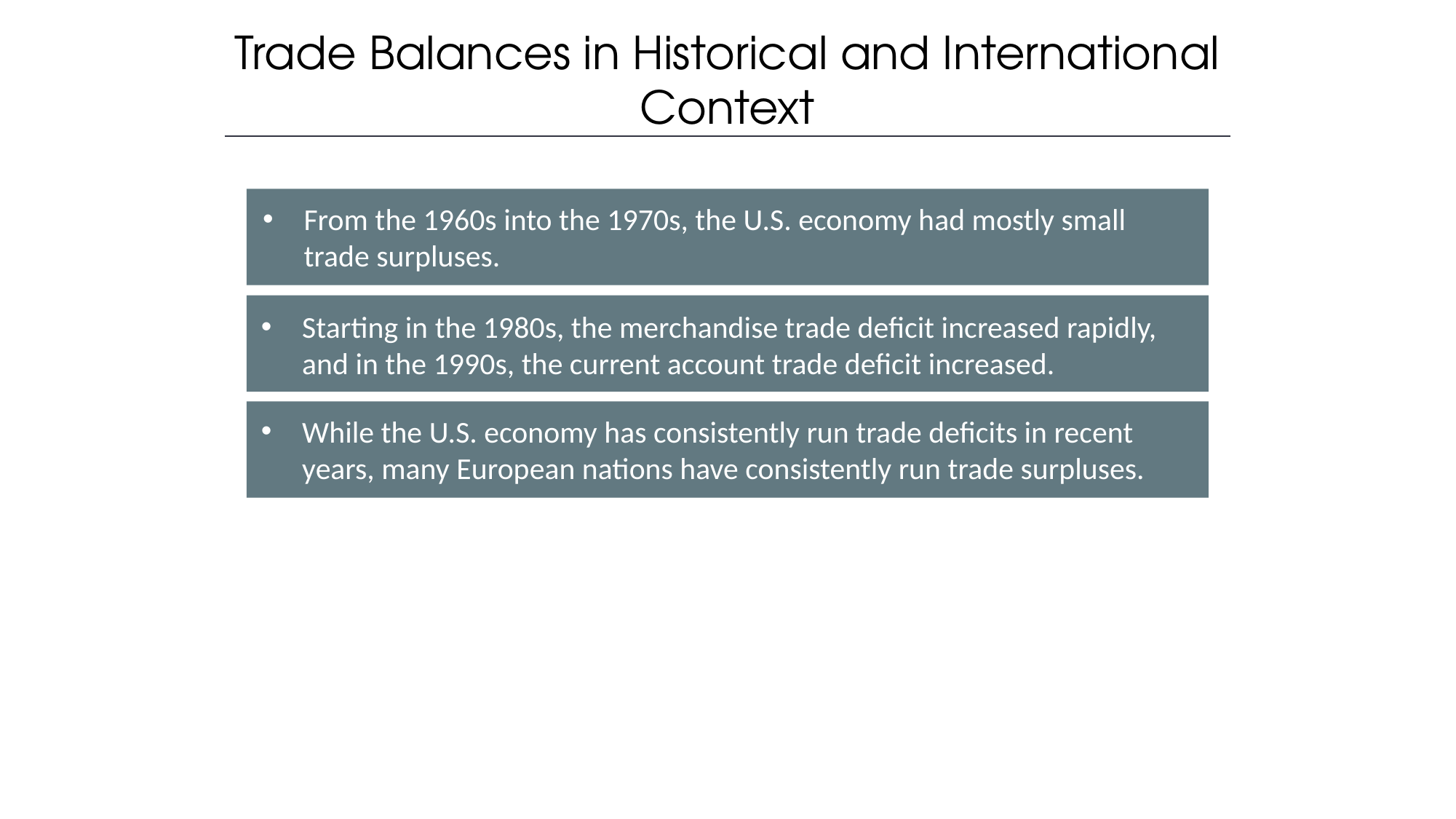

Trade Balances in Historical and International Context
HAWKES LEARNING

From the 1960s into the 1970s, the U.S. economy had mostly small trade surpluses.

Starting in the 1980s, the merchandise trade deficit increased rapidly, and in the 1990s, the current account trade deficit increased.

While the U.S. economy has consistently run trade deficits in recent years, many European nations have consistently run trade surpluses.